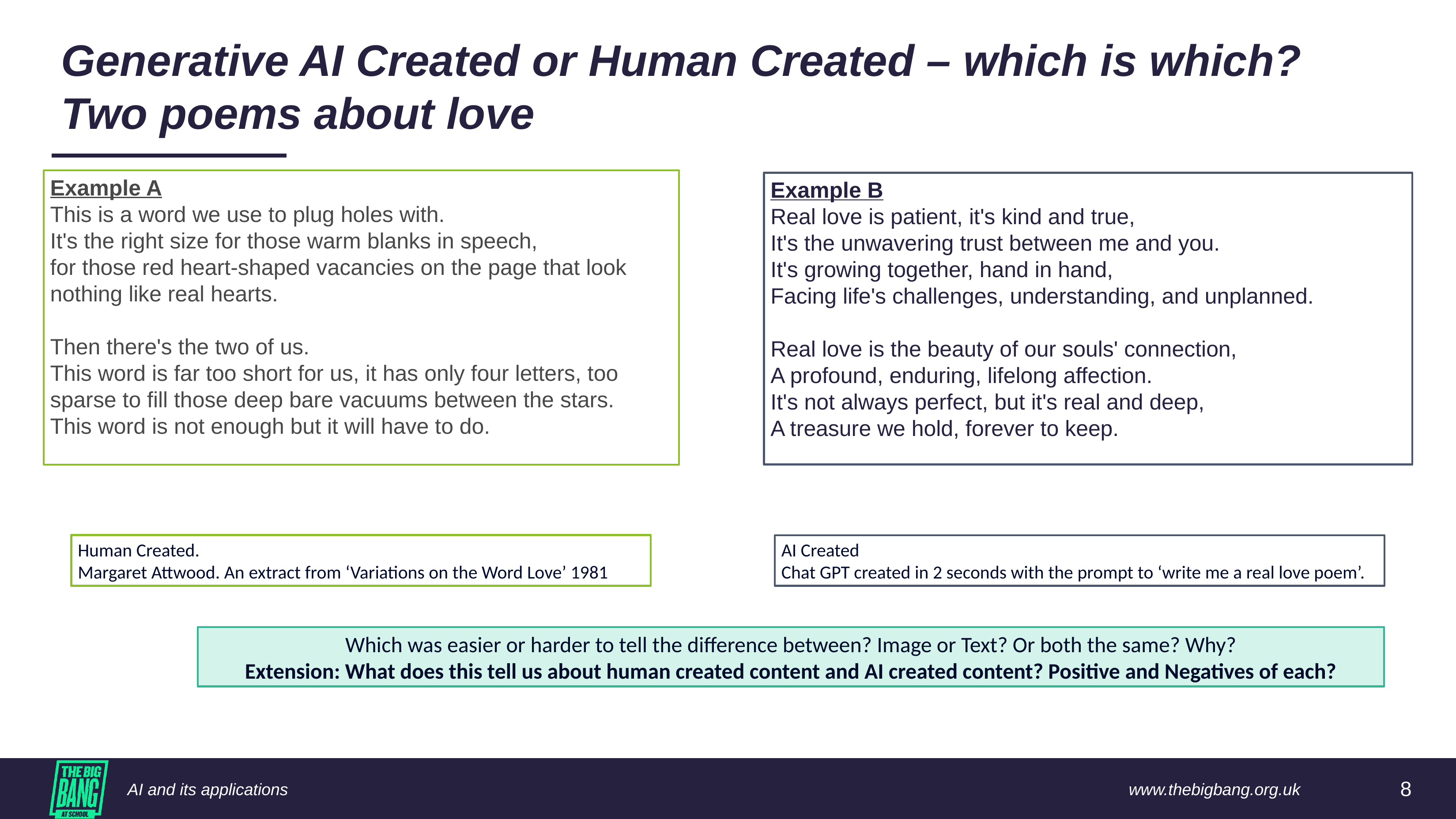

Generative AI Created or Human Created – which is which?
Two poems about love
Example A
This is a word we use to plug holes with.
It's the right size for those warm blanks in speech,
for those red heart-shaped vacancies on the page that look nothing like real hearts.
Then there's the two of us.
This word is far too short for us, it has only four letters, too sparse to fill those deep bare vacuums between the stars.
This word is not enough but it will have to do.

Example B
Real love is patient, it's kind and true,
It's the unwavering trust between me and you.
It's growing together, hand in hand,
Facing life's challenges, understanding, and unplanned.

Real love is the beauty of our souls' connection,
A profound, enduring, lifelong affection.
It's not always perfect, but it's real and deep,
A treasure we hold, forever to keep.
Human Created.
Margaret Attwood. An extract from ‘Variations on the Word Love’ 1981
AI Created
Chat GPT created in 2 seconds with the prompt to ‘write me a real love poem’.
Which was easier or harder to tell the difference between? Image or Text? Or both the same? Why?
Extension: What does this tell us about human created content and AI created content? Positive and Negatives of each?